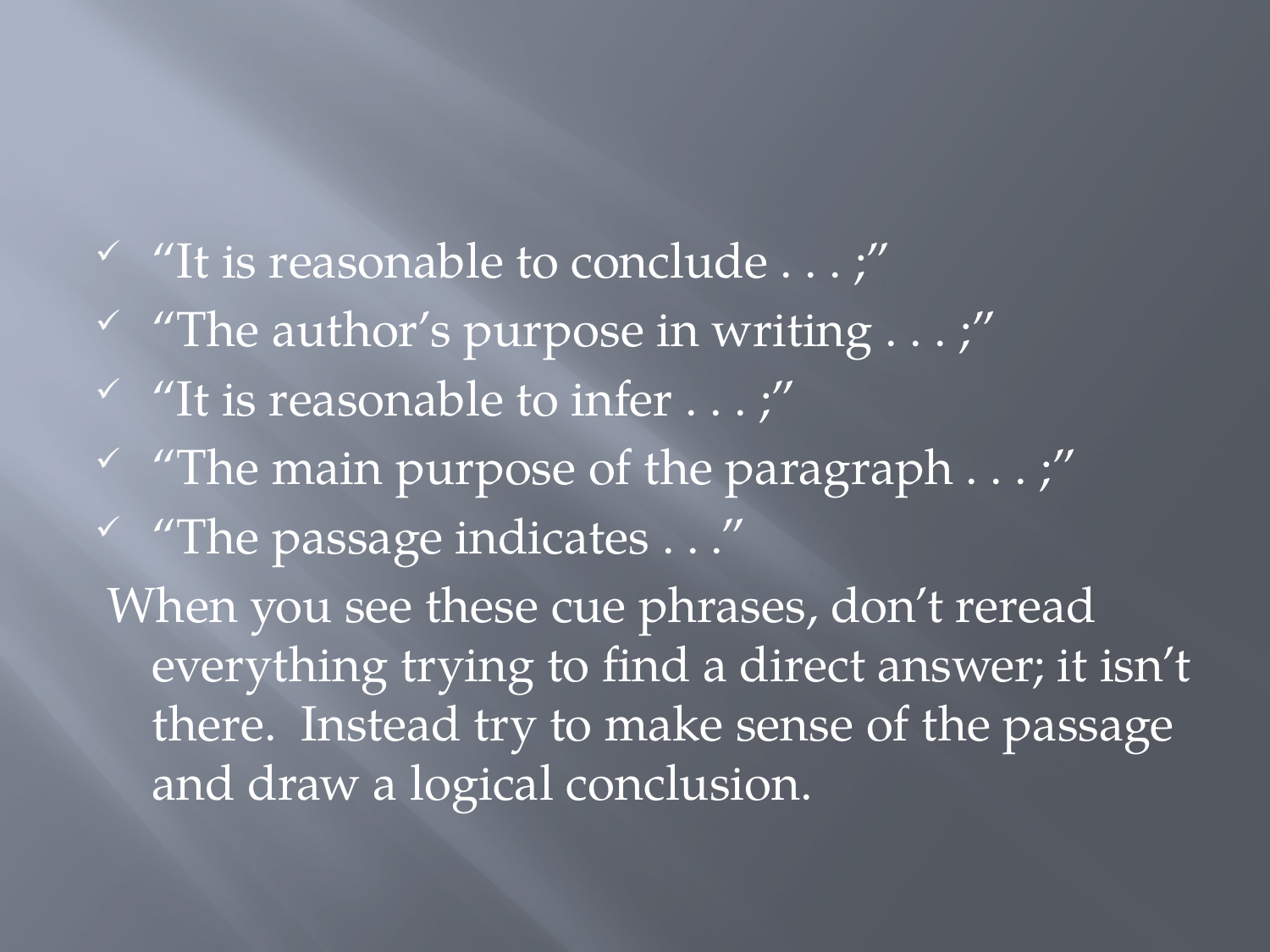

#
“It is reasonable to conclude . . . ;”
“The author’s purpose in writing . . . ;”
“It is reasonable to infer . . . ;”
“The main purpose of the paragraph . . . ;”
“The passage indicates . . .”
 When you see these cue phrases, don’t reread everything trying to find a direct answer; it isn’t there.  Instead try to make sense of the passage and draw a logical conclusion.